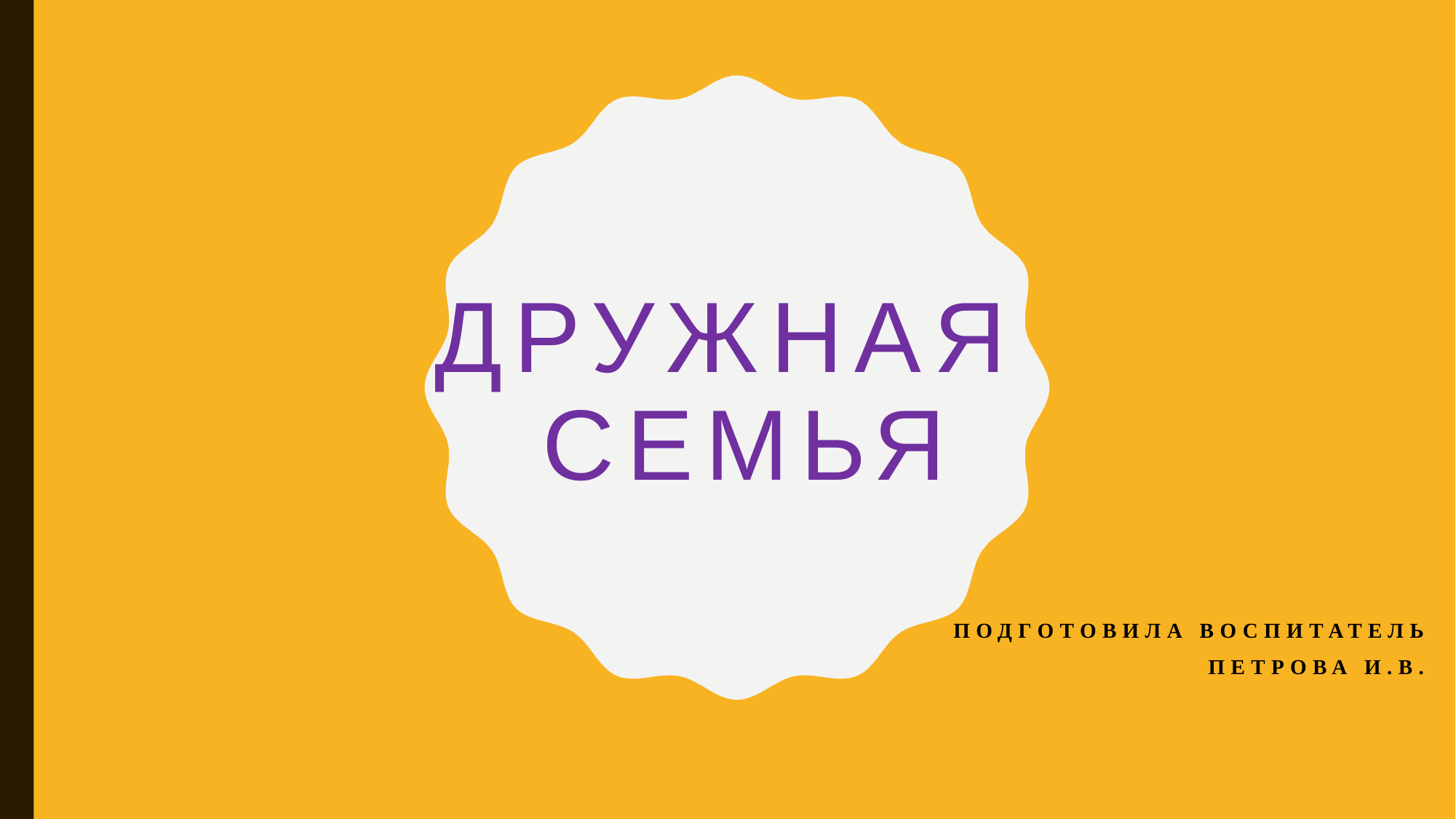

# Дружная семья
Подготовила Воспитатель
Петрова И.В.